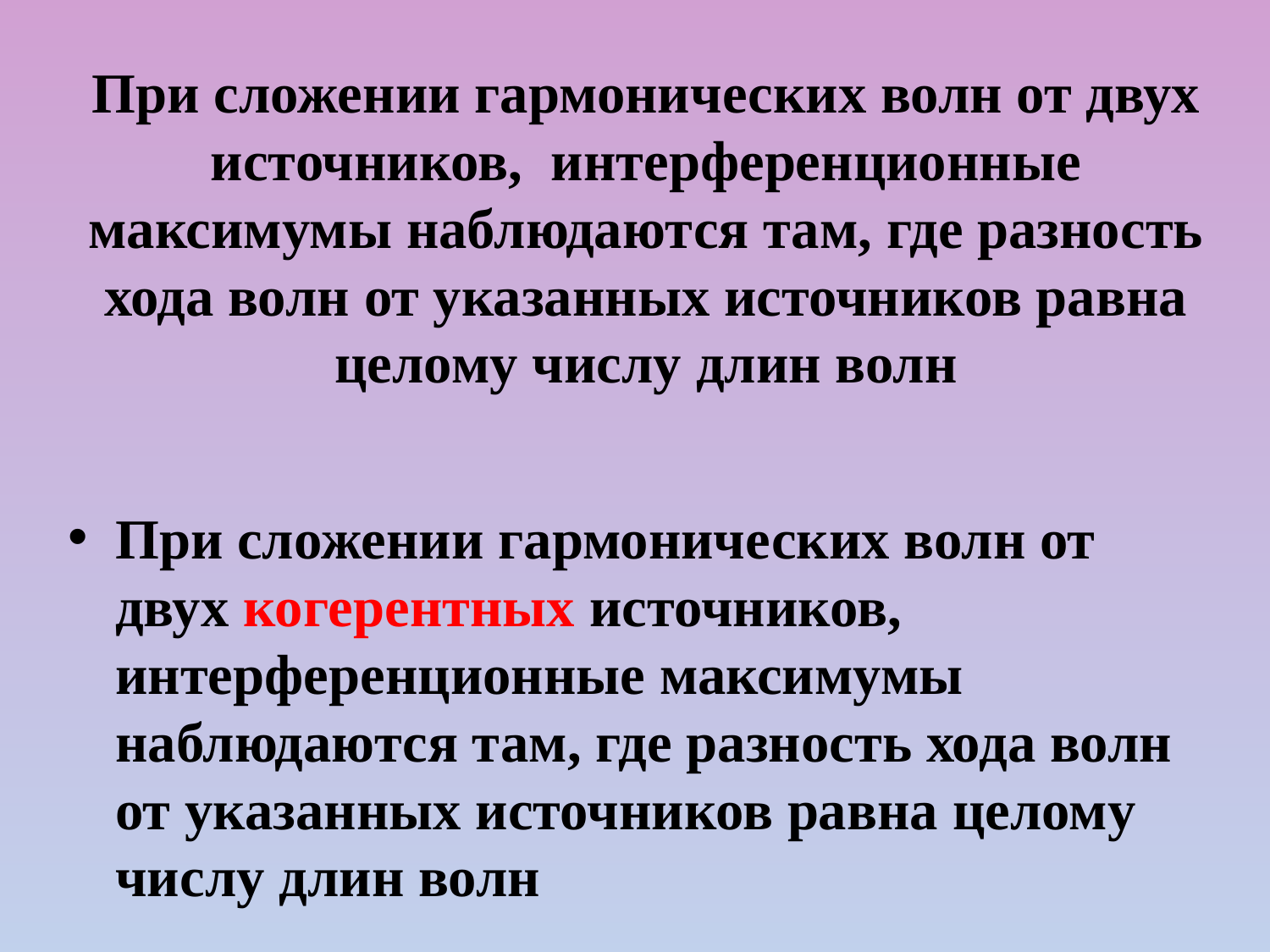

# При сложении гармонических волн от двух источников,  интерференционные максимумы наблюдаются там, где разность хода волн от указанных источников равна целому числу длин волн
При сложении гармонических волн от двух когерентных источников,  интерференционные максимумы наблюдаются там, где разность хода волн от указанных источников равна целому числу длин волн